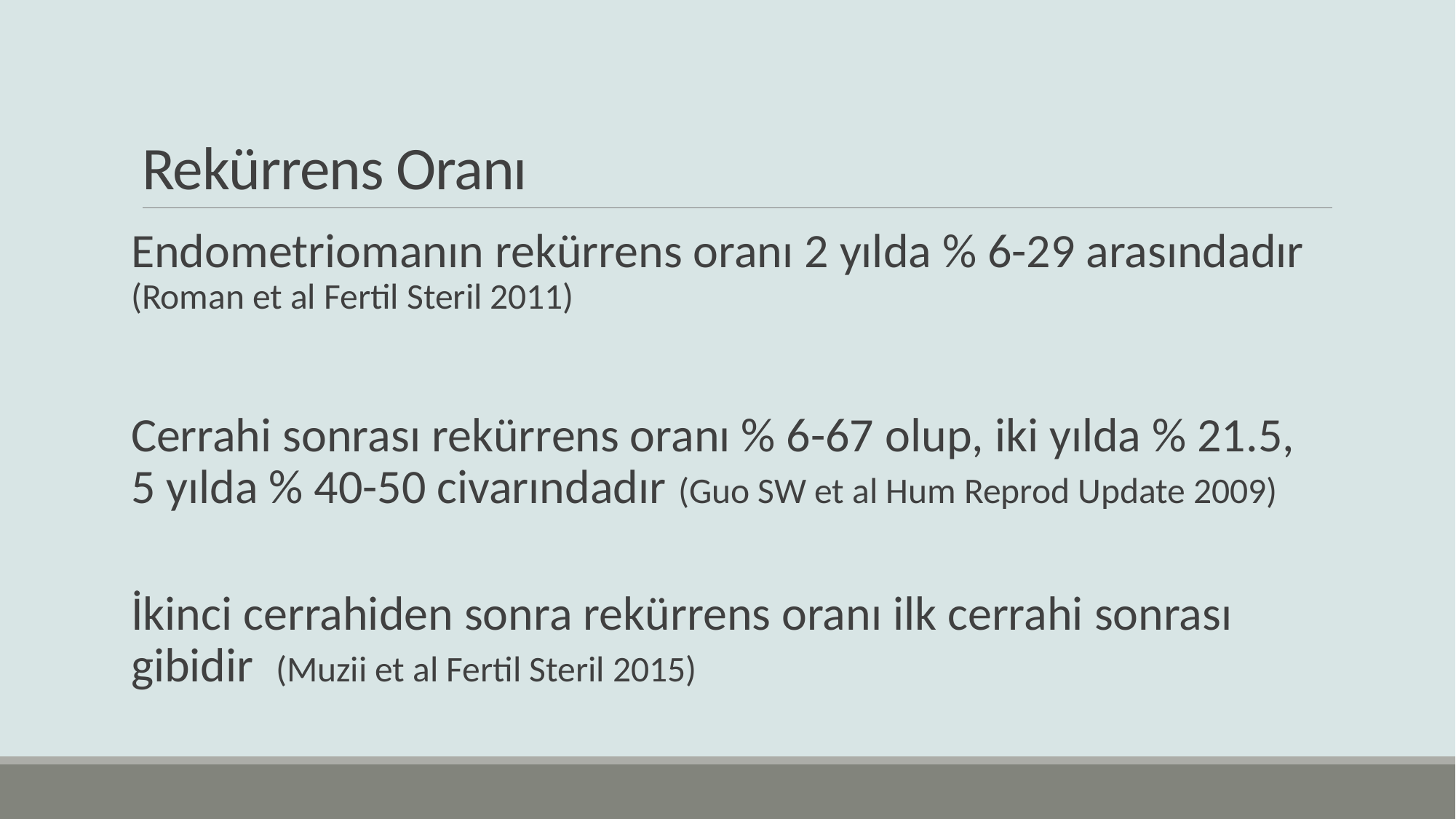

# Rekürrens Oranı
Endometriomanın rekürrens oranı 2 yılda % 6-29 arasındadır (Roman et al Fertil Steril 2011)

Cerrahi sonrası rekürrens oranı % 6-67 olup, iki yılda % 21.5, 5 yılda % 40-50 civarındadır (Guo SW et al Hum Reprod Update 2009)

İkinci cerrahiden sonra rekürrens oranı ilk cerrahi sonrası gibidir  (Muzii et al Fertil Steril 2015)